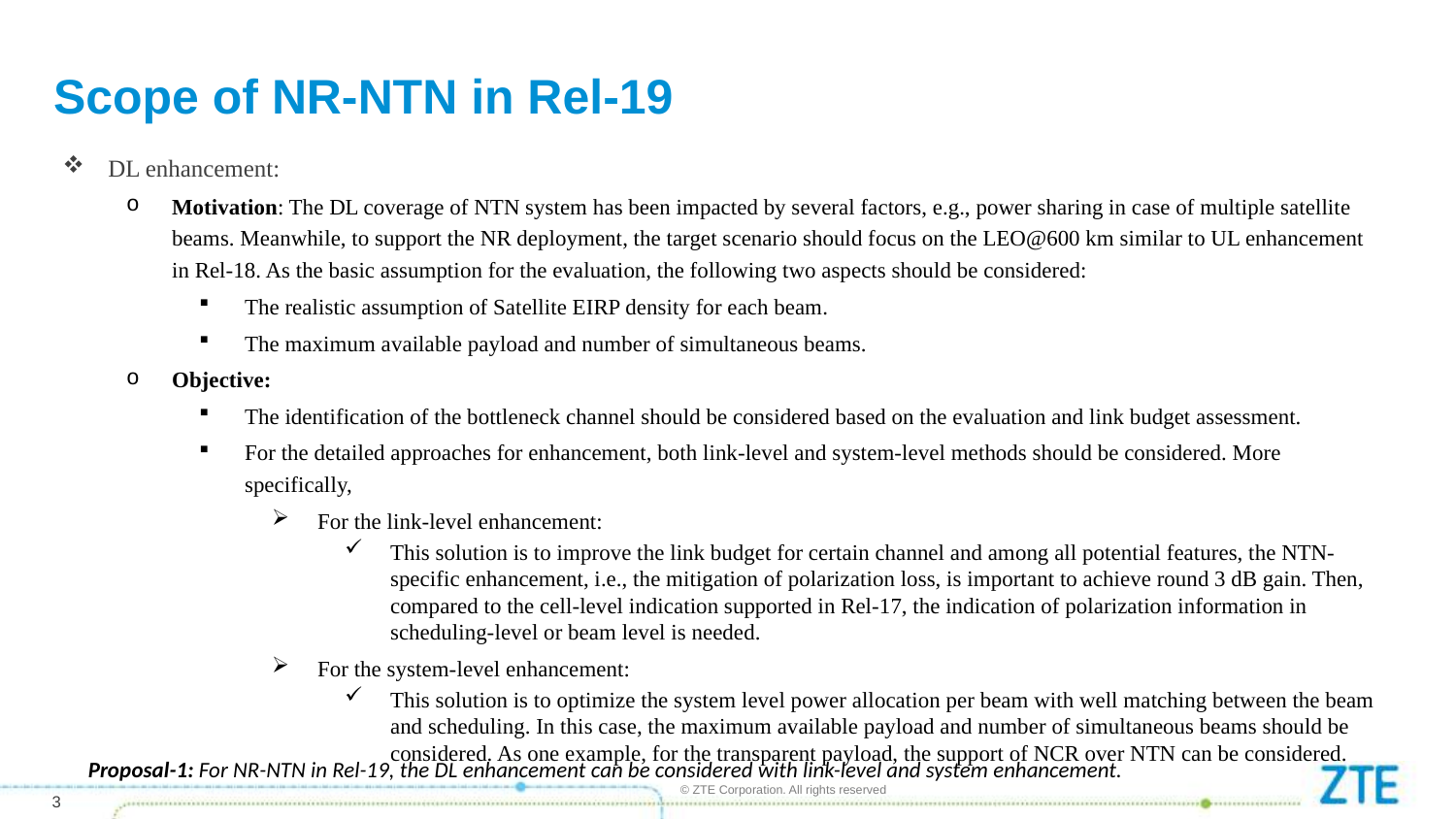

# Scope of NR-NTN in Rel-19
DL enhancement:
Motivation: The DL coverage of NTN system has been impacted by several factors, e.g., power sharing in case of multiple satellite beams. Meanwhile, to support the NR deployment, the target scenario should focus on the LEO@600 km similar to UL enhancement in Rel-18. As the basic assumption for the evaluation, the following two aspects should be considered:
The realistic assumption of Satellite EIRP density for each beam.
The maximum available payload and number of simultaneous beams.
Objective:
The identification of the bottleneck channel should be considered based on the evaluation and link budget assessment.
For the detailed approaches for enhancement, both link-level and system-level methods should be considered. More specifically,
For the link-level enhancement:
This solution is to improve the link budget for certain channel and among all potential features, the NTN-specific enhancement, i.e., the mitigation of polarization loss, is important to achieve round 3 dB gain. Then, compared to the cell-level indication supported in Rel-17, the indication of polarization information in scheduling-level or beam level is needed.
For the system-level enhancement:
This solution is to optimize the system level power allocation per beam with well matching between the beam and scheduling. In this case, the maximum available payload and number of simultaneous beams should be considered. As one example, for the transparent payload, the support of NCR over NTN can be considered.

Proposal-1: For NR-NTN in Rel-19, the DL enhancement can be considered with link-level and system enhancement.